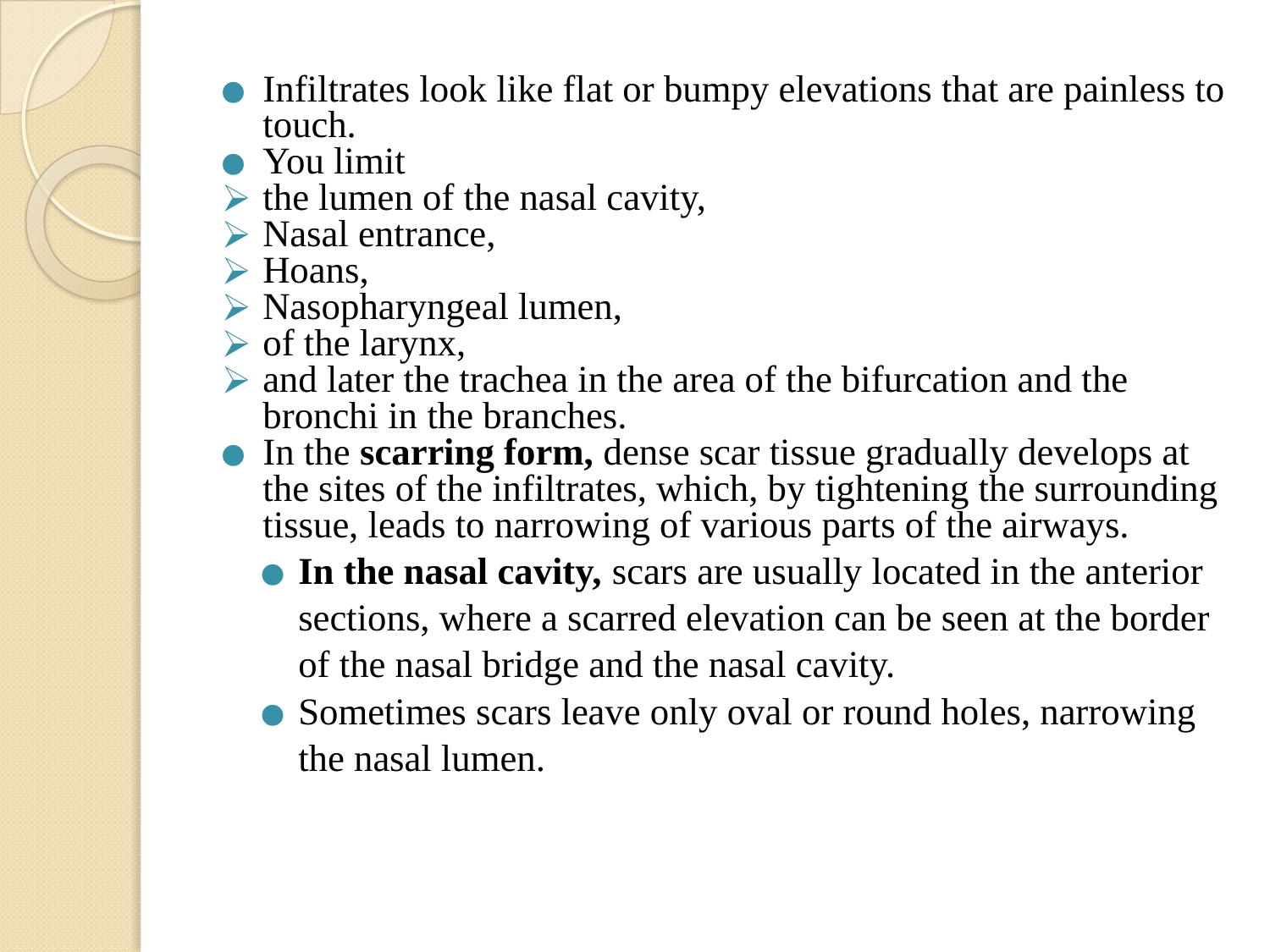

#
Infiltrates look like flat or bumpy elevations that are painless to touch.
You limit
the lumen of the nasal cavity,
Nasal entrance,
Hoans,
Nasopharyngeal lumen,
of the larynx,
and later the trachea in the area of the bifurcation and the bronchi in the branches.
In the scarring form, dense scar tissue gradually develops at the sites of the infiltrates, which, by tightening the surrounding tissue, leads to narrowing of various parts of the airways.
In the nasal cavity, scars are usually located in the anterior sections, where a scarred elevation can be seen at the border of the nasal bridge and the nasal cavity.
Sometimes scars leave only oval or round holes, narrowing the nasal lumen.